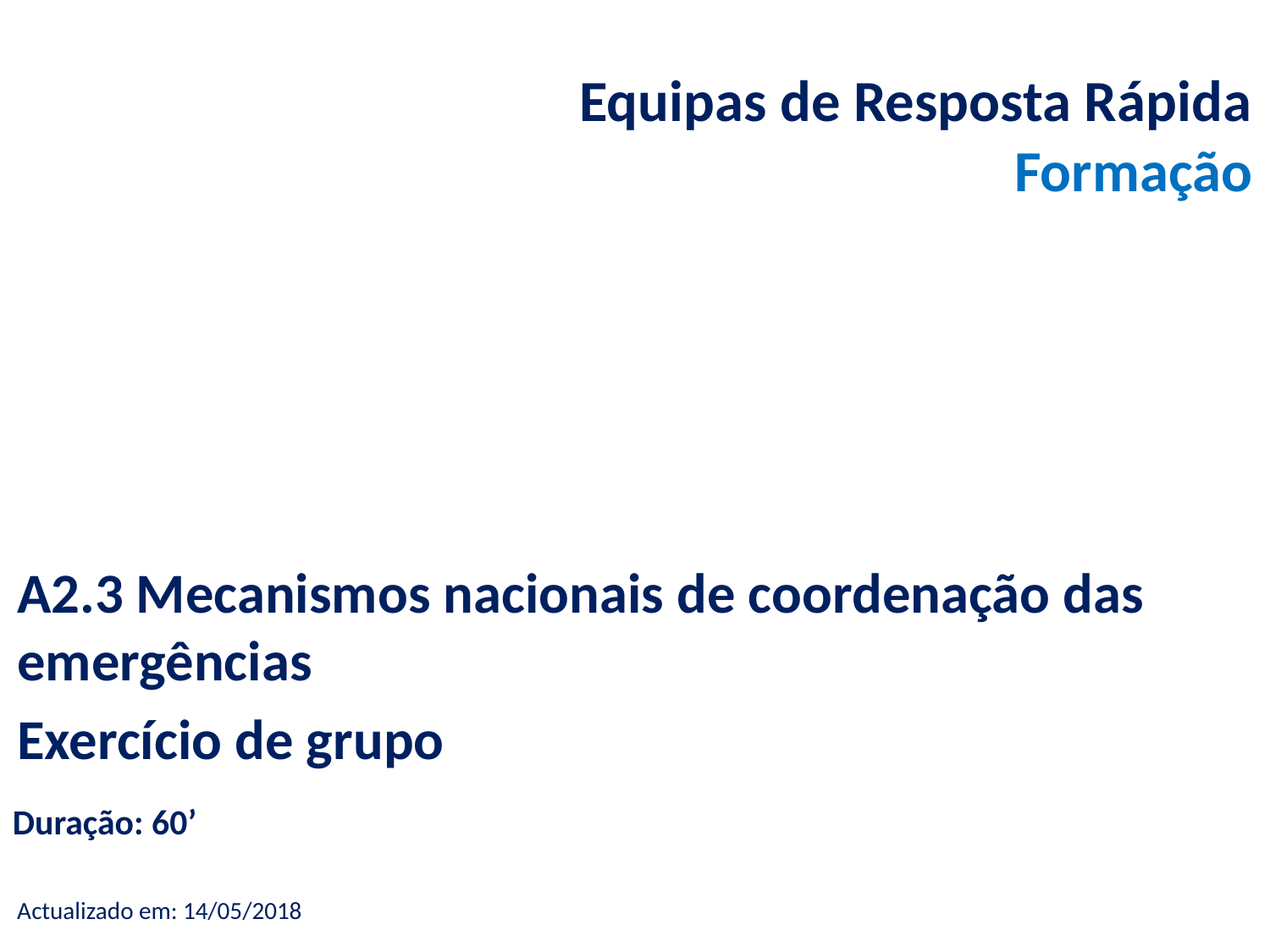

# Equipas de Resposta Rápida Formação
A2.3 Mecanismos nacionais de coordenação das emergências
Exercício de grupo
Duração: 60’
Actualizado em: 14/05/2018